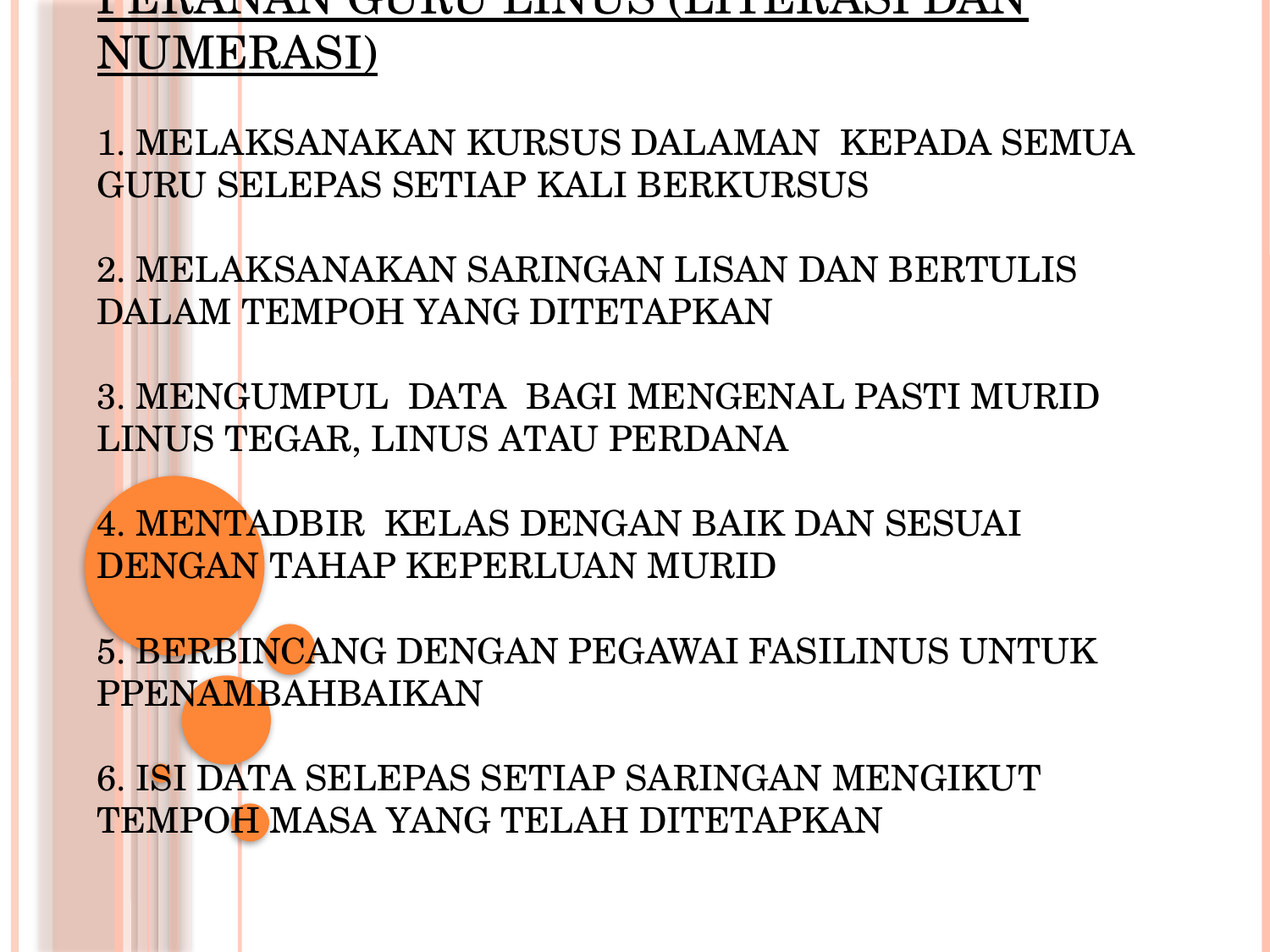

# Peranan guru Linus (literasi dan numerasi) 1. Melaksanakan kursus dalaman  kepada semua guru selepas setiap kali berkursus 2. Melaksanakan saringan lisan dan bertulis dalam tempoh yang ditetapkan 3. Mengumpul  data  bagi mengenal pasti murid linus tegar, linus atau perdana 4. Mentadbir  kelas dengan baik dan sesuai dengan tahap keperluan murid 5. Berbincang dengan pegawai fasilinus untuk ppenambahbaikan 6. Isi data selepas setiap saringan mengikut tempoh masa yang telah ditetapkan